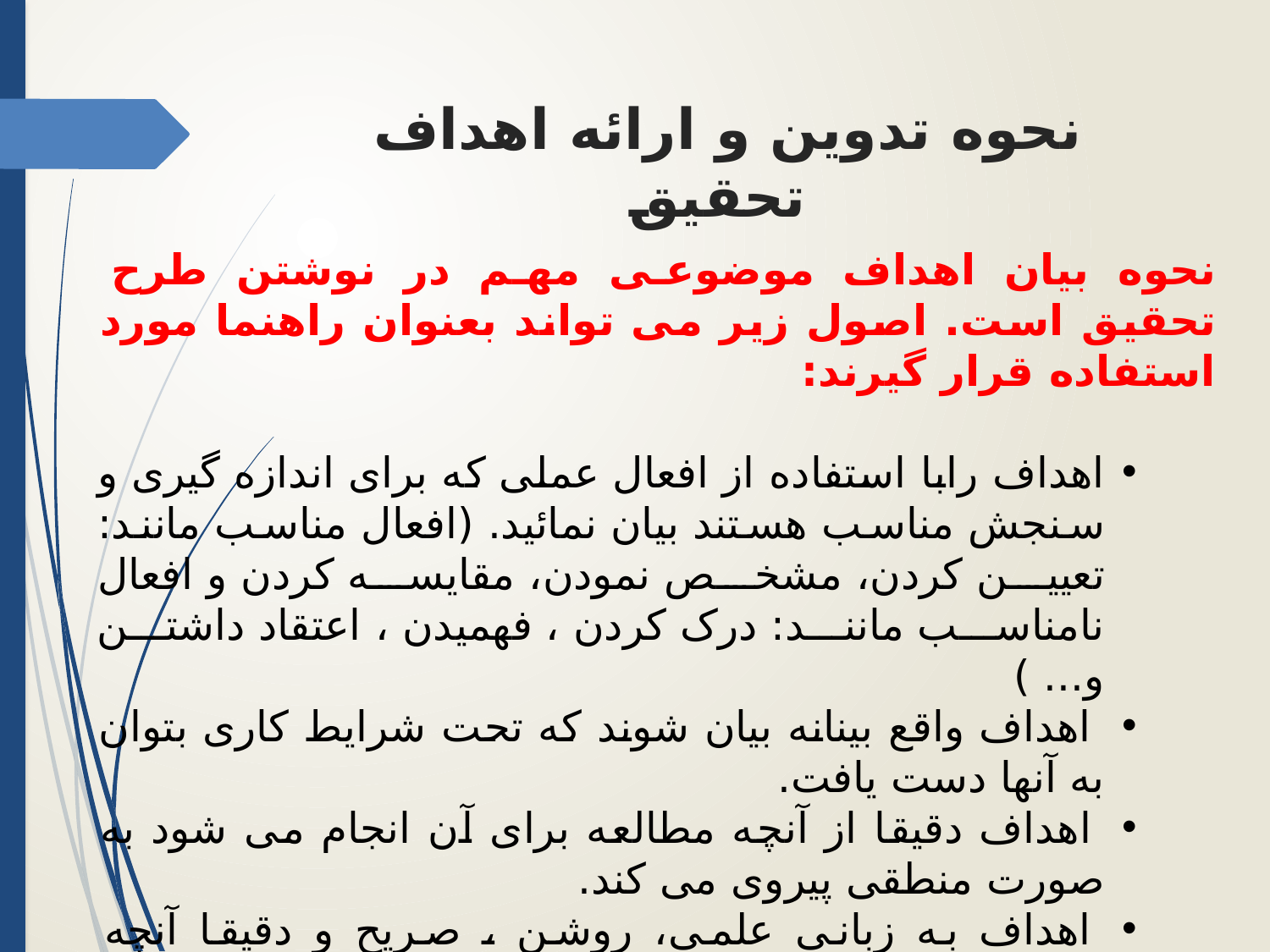

# نحوه تدوين و ارائه اهداف تحقيق
نحوه بیان اهداف موضوعی مهم در نوشتن طرح تحقیق است. اصول زیر می تواند بعنوان راهنما مورد استفاده قرار گیرند:

اهداف رابا استفاده از افعال عملی که برای اندازه گیری و سنجش مناسب هستند بیان نمائيد. (افعال مناسب مانند: تعیین کردن، مشخص نمودن، مقایسه کردن و افعال نامناسب مانند: درک کردن ، فهمیدن ، اعتقاد داشتن و... )
 اهداف واقع بینانه بیان شوند که تحت شرایط کاری بتوان به آنها دست یافت.
 اهداف دقیقا از آنچه مطالعه برای آن انجام می شود به صورت منطقی پیروی می کند.
 اهداف به زبانی علمی، روشن ، صریح و دقیقا آنچه تصمیم به انجام آن داریم مشخص شود.